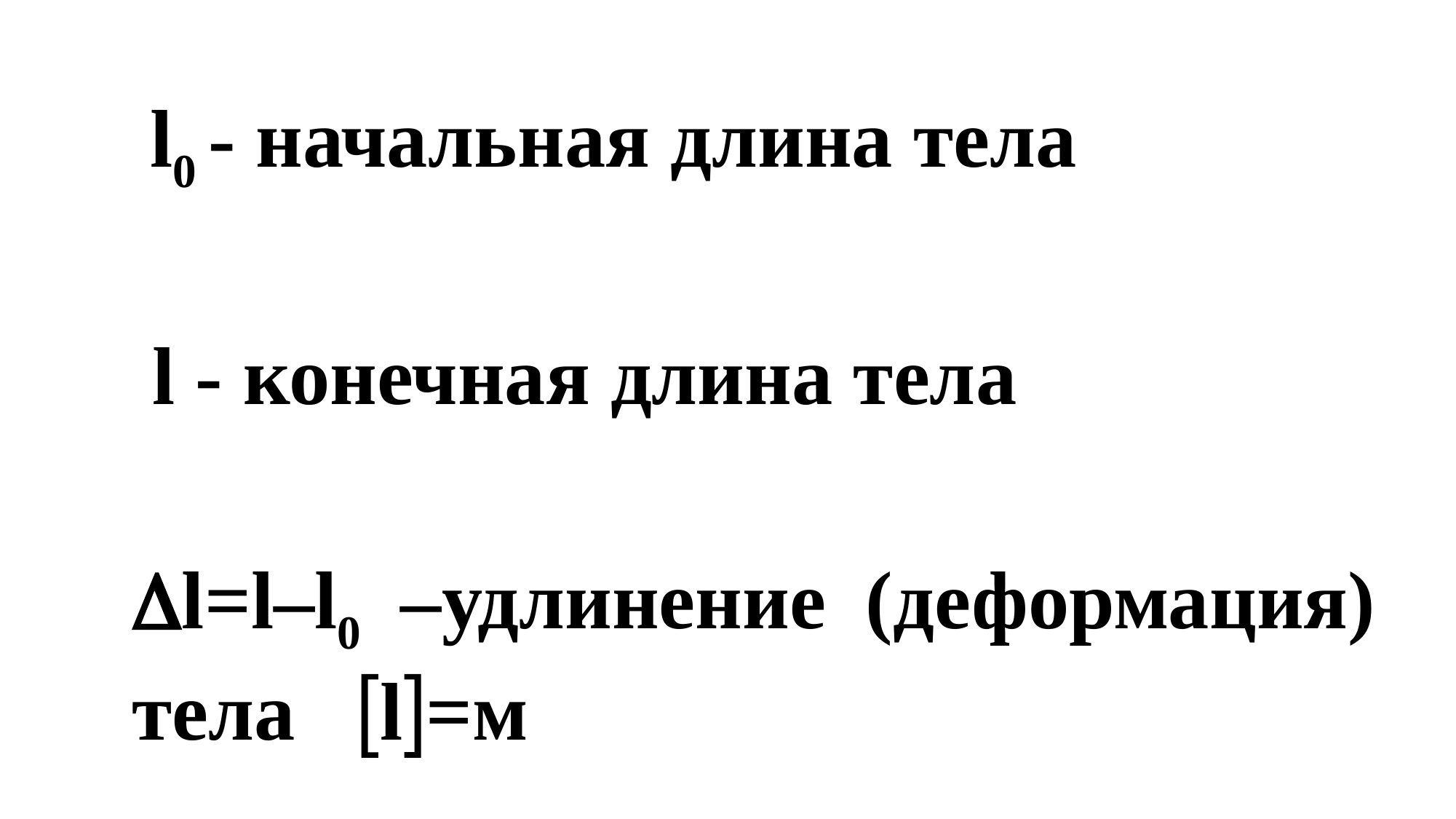

l0 - начальная длина тела

 l - конечная длина тела

Δl=l–l0 –удлинение (деформация) тела   [l]=м